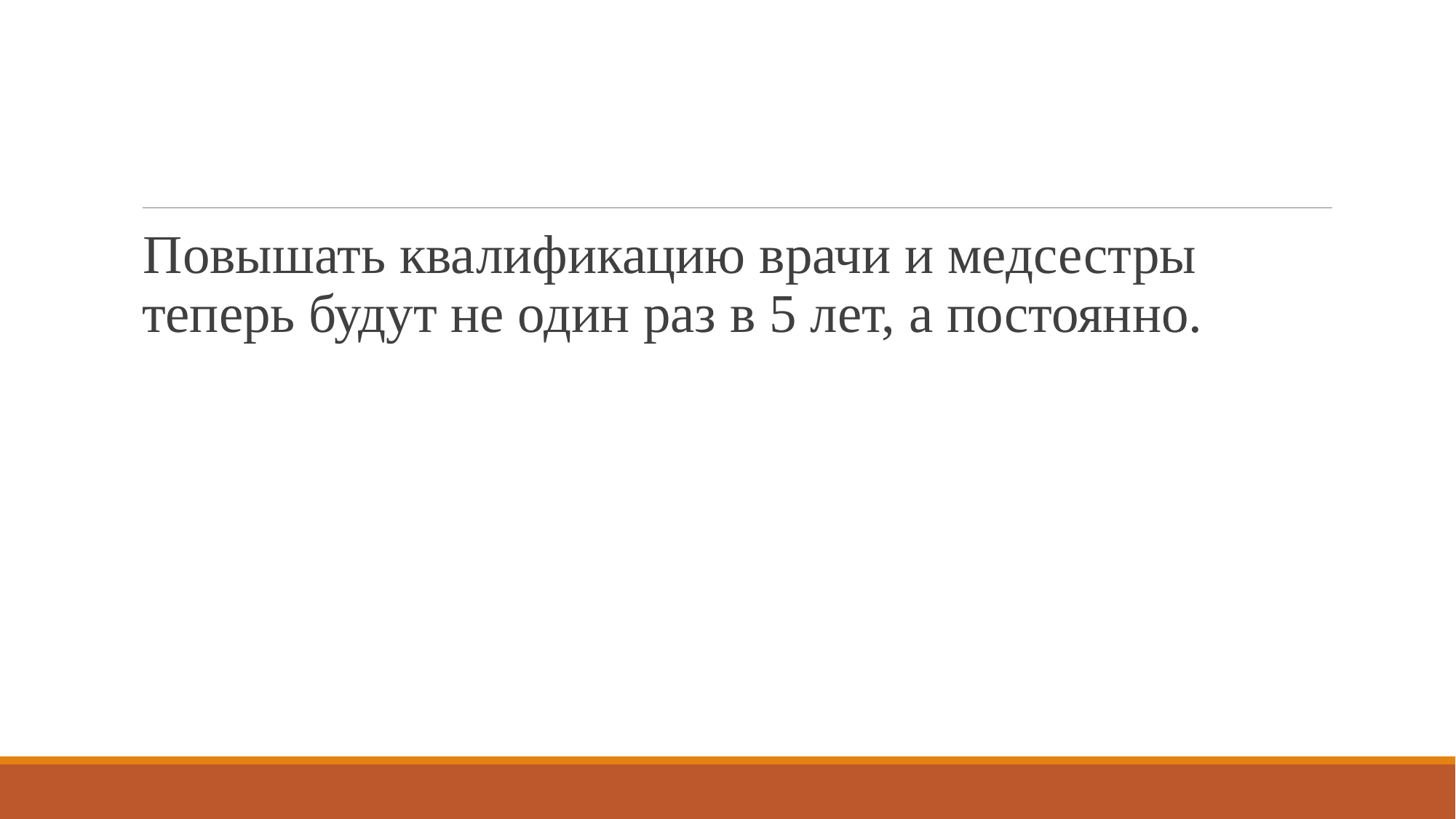

#
Повышать квалификацию врачи и медсестры теперь будут не один раз в 5 лет, а постоянно.